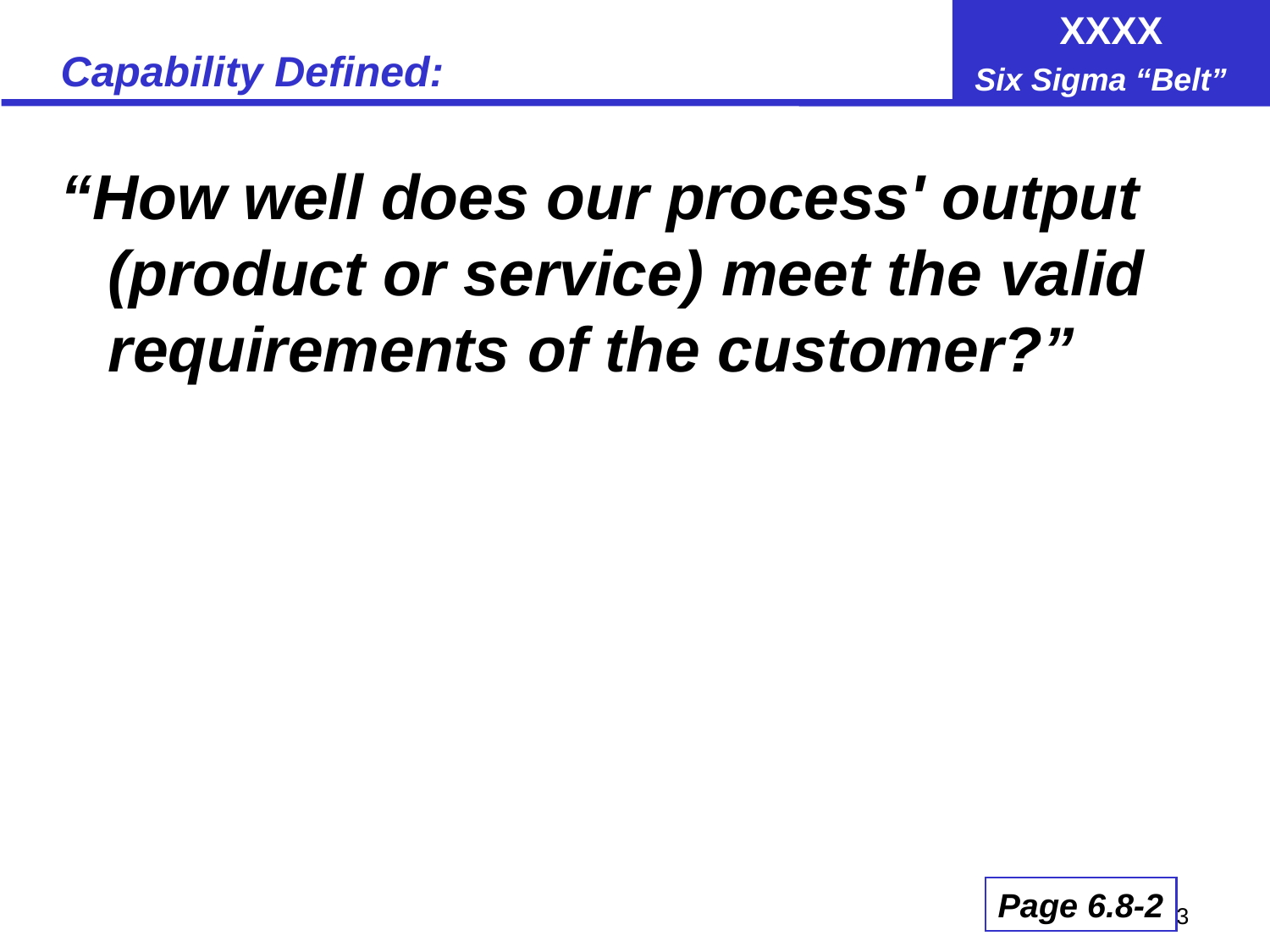

# Capability Defined:
“How well does our process' output (product or service) meet the valid requirements of the customer?”
Page 6.8-2